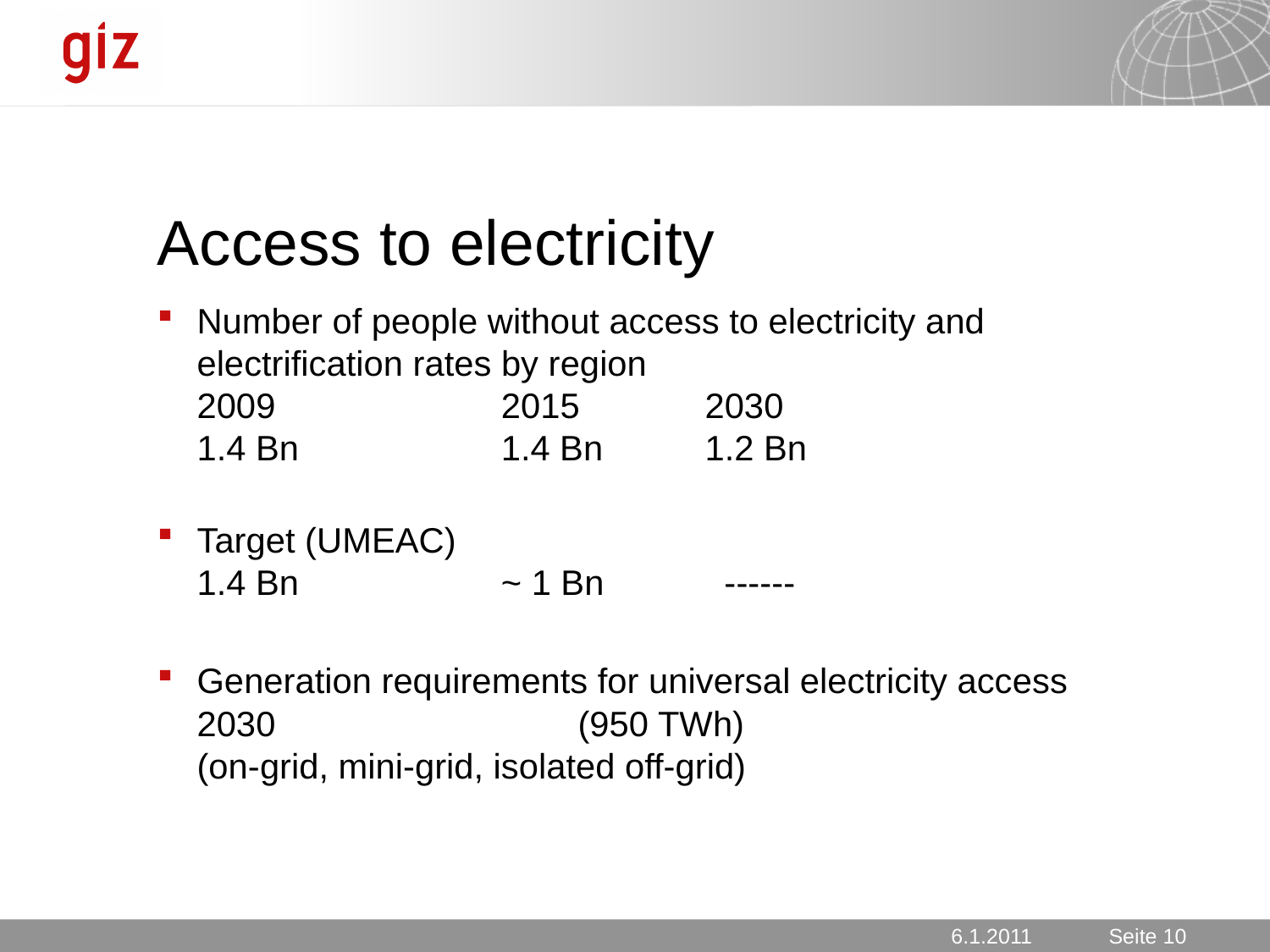

# Access to electricity
Number of people without access to electricity and electrification rates by region
2009 	2015	2030
1.4 Bn	1.4 Bn	1.2 Bn
Target (UMEAC)
1.4 Bn	~ 1 Bn	  ------

Generation requirements for universal electricity access 2030 		(950 TWh)
(on-grid, mini-grid, isolated off-grid)
6.1.2011